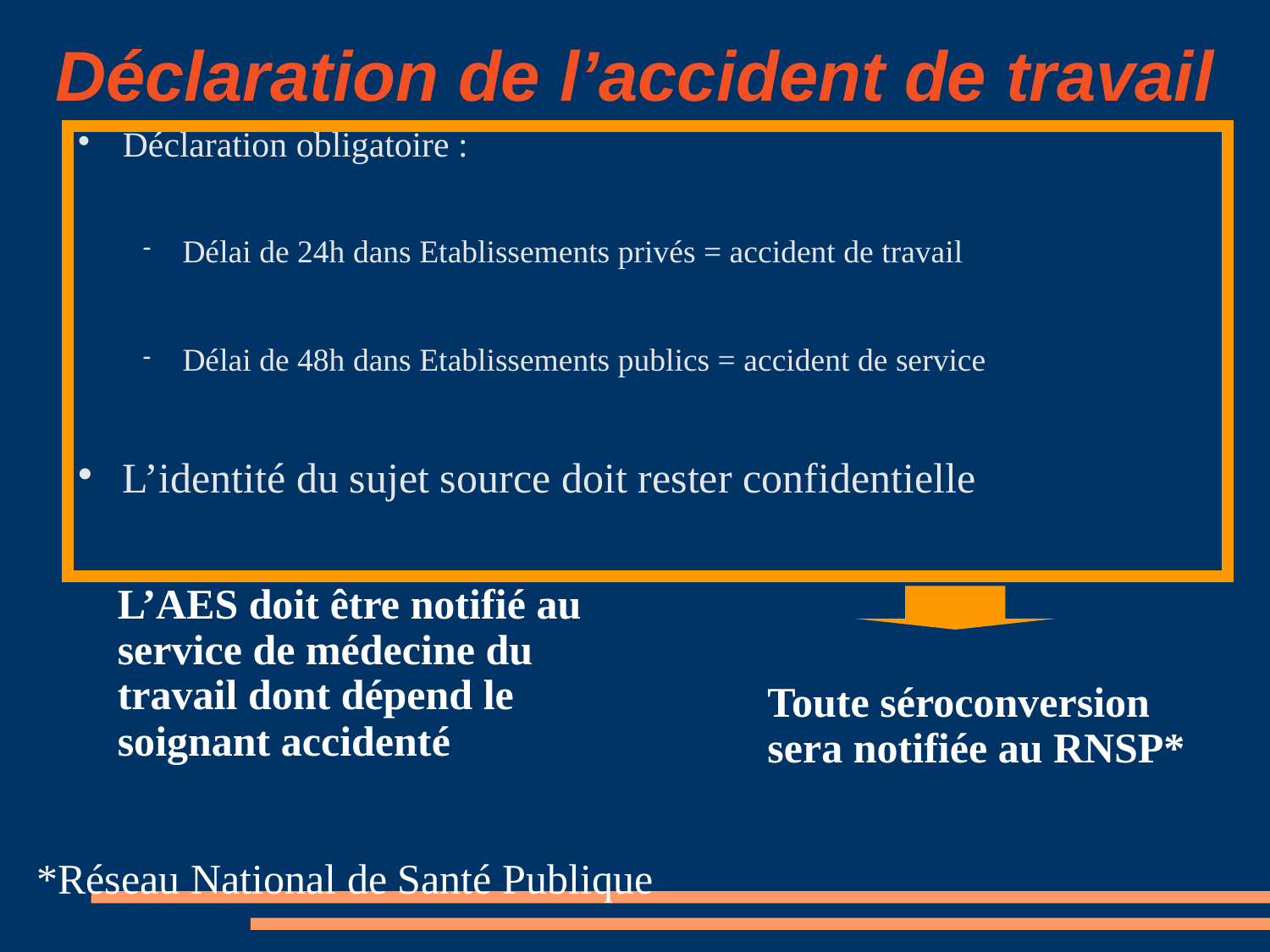

# Déclaration de l’accident de travail
Déclaration obligatoire :

Délai de 24h dans Etablissements privés = accident de travail

Délai de 48h dans Etablissements publics = accident de service

L’identité du sujet source doit rester confidentielle

L’AES doit être notifié au service de médecine du travail dont dépend le soignant accidenté

Toute séroconversion sera notifiée au RNSP*
*Réseau National de Santé Publique